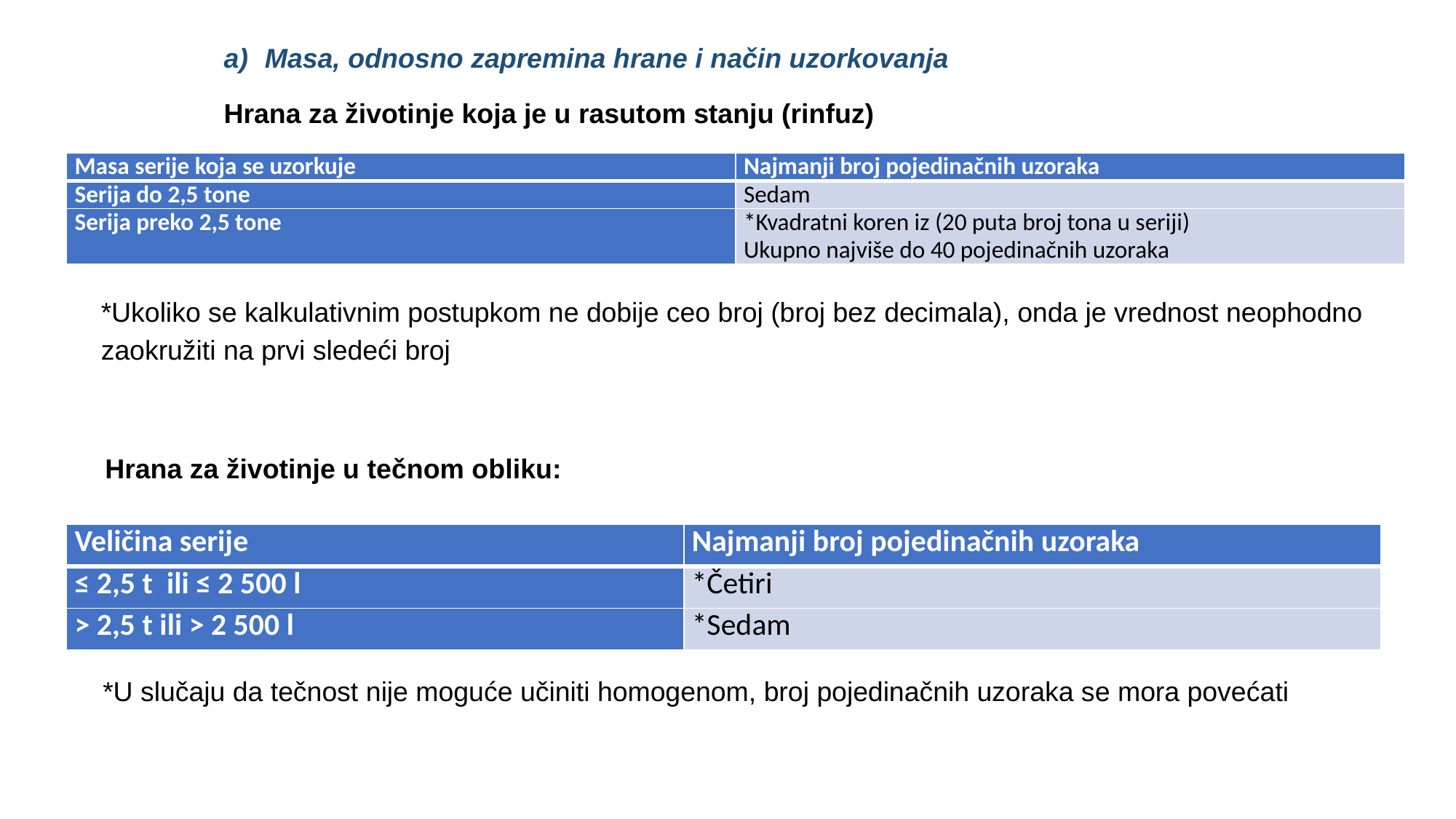

Masa, odnosno zapremina hrane i način uzorkovanja
Hrana za životinje koja je u rasutom stanju (rinfuz)
| Masa serije koja se uzorkuje | Najmanji broj pojedinačnih uzoraka |
| --- | --- |
| Serija do 2,5 tone | Sedam |
| Serija preko 2,5 tone | \*Kvadratni koren iz (20 puta broj tona u seriji) Ukupno najviše do 40 pojedinačnih uzoraka |
*Ukoliko se kalkulativnim postupkom ne dobije ceo broj (broj bez decimala), onda je vrednost neophodno zaokružiti na prvi sledeći broj
Hrana za životinje u tečnom obliku:
| Veličina serije | Najmanji broj pojedinačnih uzoraka |
| --- | --- |
| ≤ 2,5 t ili ≤ 2 500 l | \*Četiri |
| > 2,5 t ili > 2 500 l | \*Sedam |
*U slučaju da tečnost nije moguće učiniti homogenom, broj pojedinačnih uzoraka se mora povećati